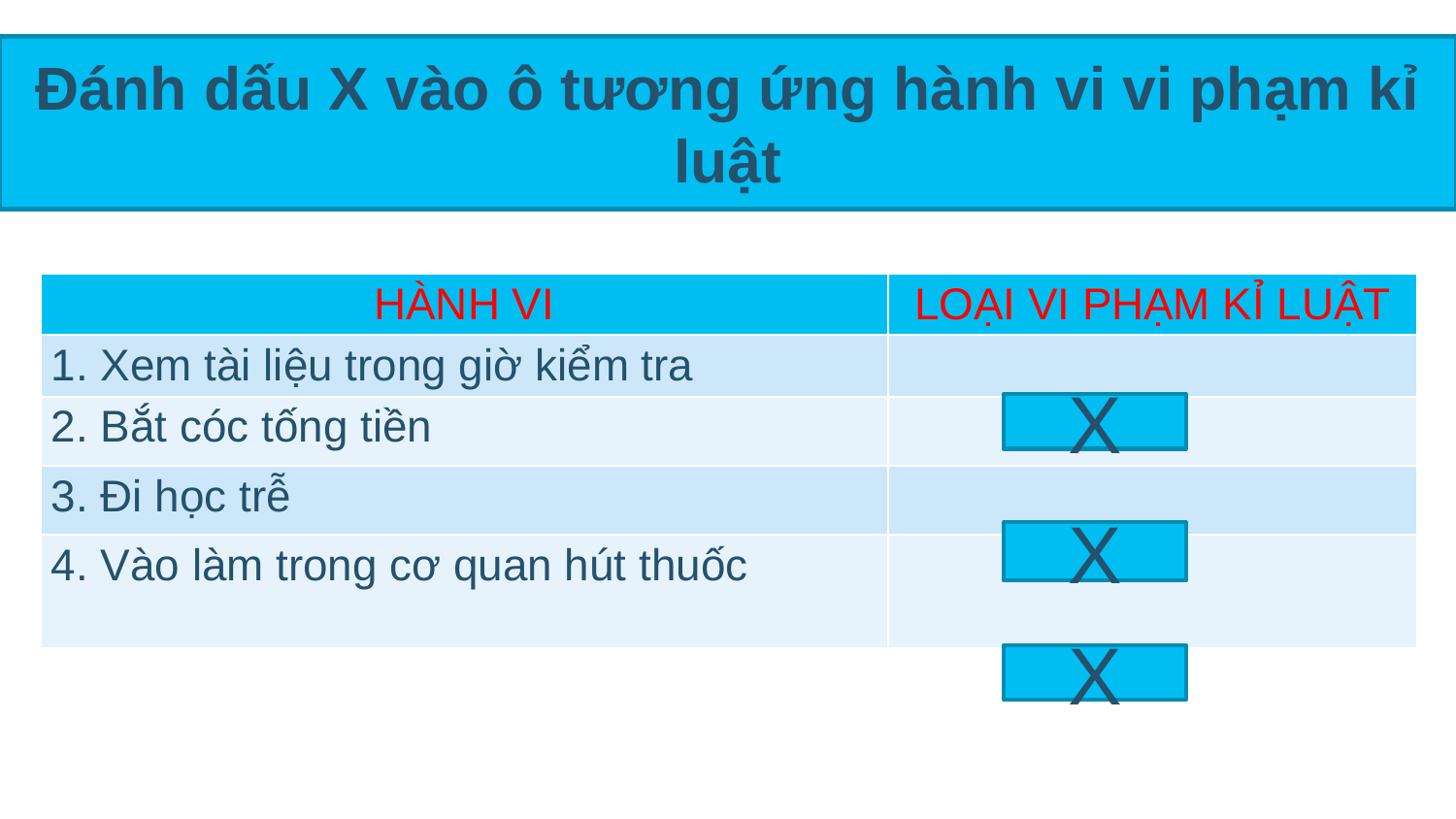

Đánh dấu X vào ô tương ứng hành vi vi phạm kỉ luật
| HÀNH VI | LOẠI VI PHẠM KỈ LUẬT |
| --- | --- |
| 1. Xem tài liệu trong giờ kiểm tra |  |
| 2. Bắt cóc tống tiền |  |
| 3. Đi học trễ |  |
| 4. Vào làm trong cơ quan hút thuốc |  |
X
X
X